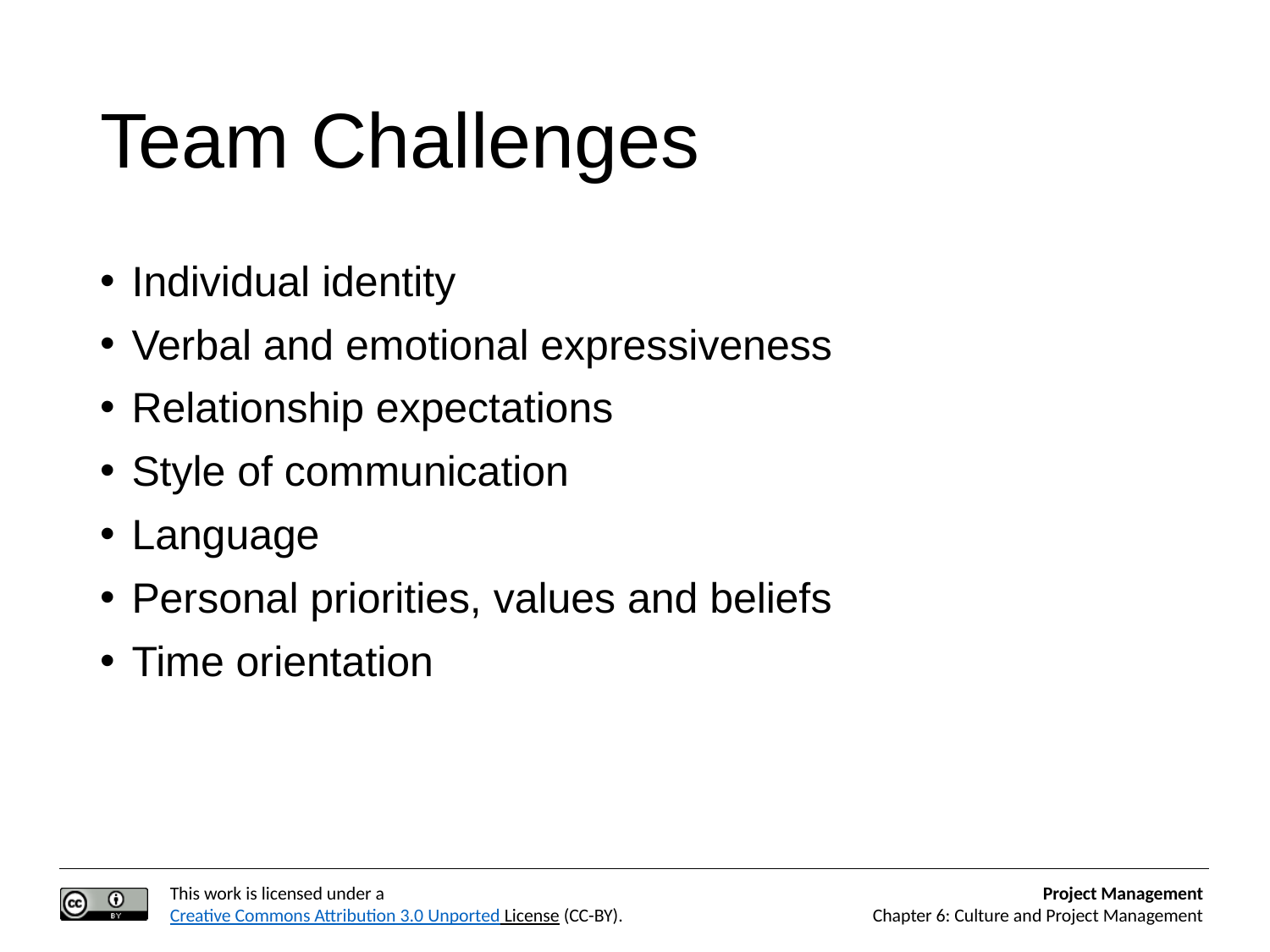

# Team Challenges
Individual identity
Verbal and emotional expressiveness
Relationship expectations
Style of communication
Language
Personal priorities, values and beliefs
Time orientation